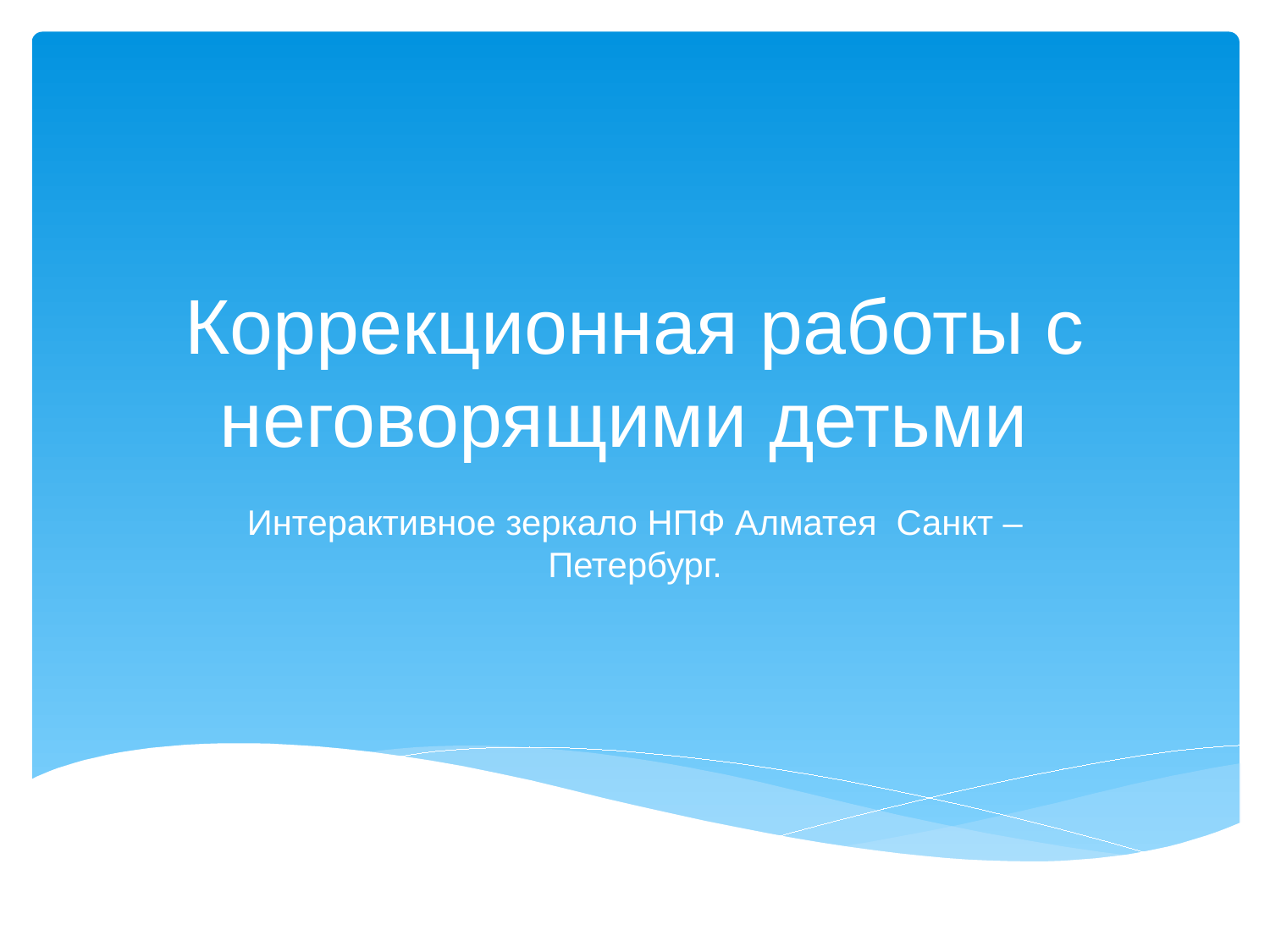

# Коррекционная работы с неговорящими детьми
Интерактивное зеркало НПФ Алматея  Санкт –Петербург.